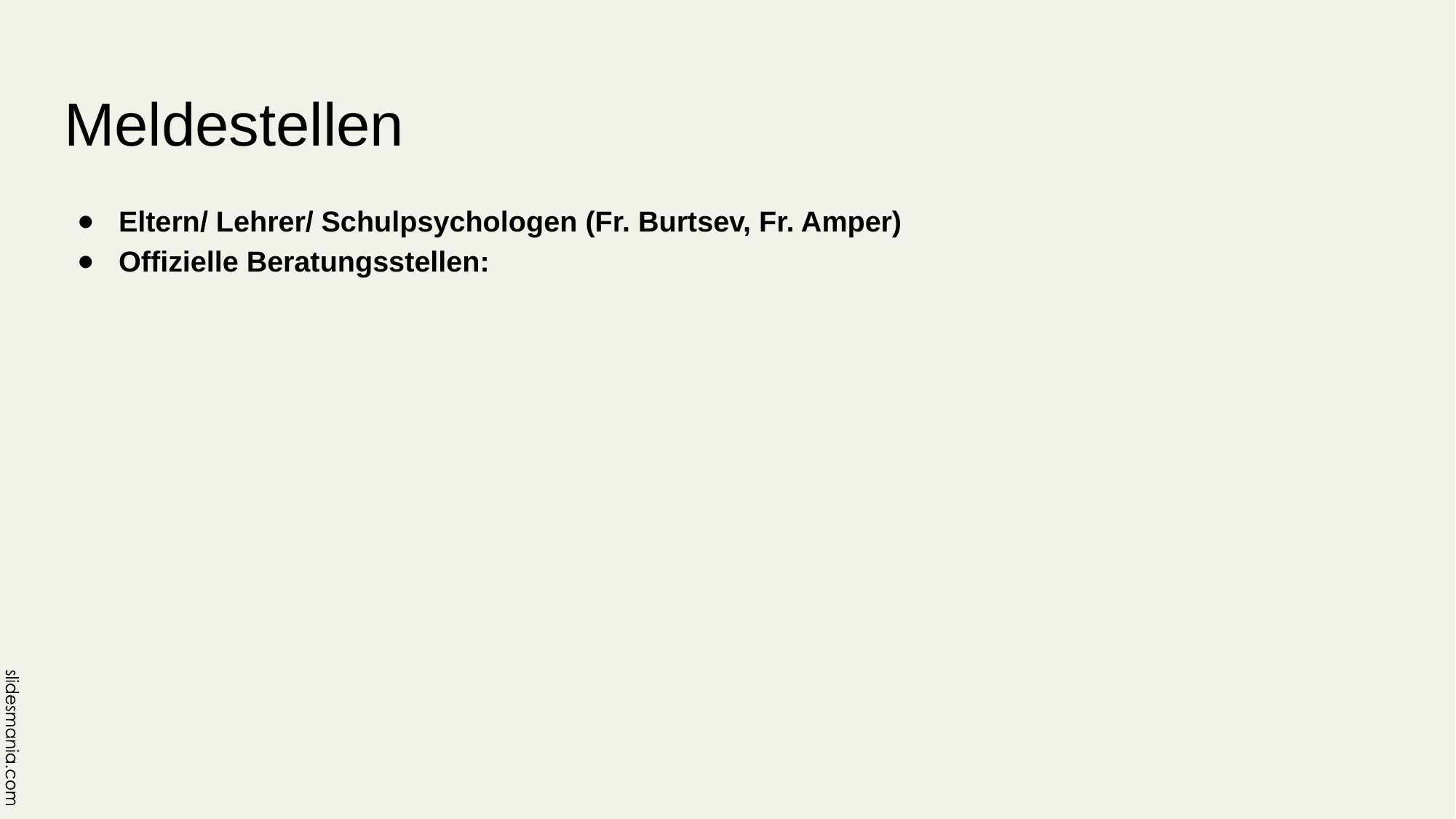

# Meldestellen
Eltern/ Lehrer/ Schulpsychologen (Fr. Burtsev, Fr. Amper)
Offizielle Beratungsstellen: